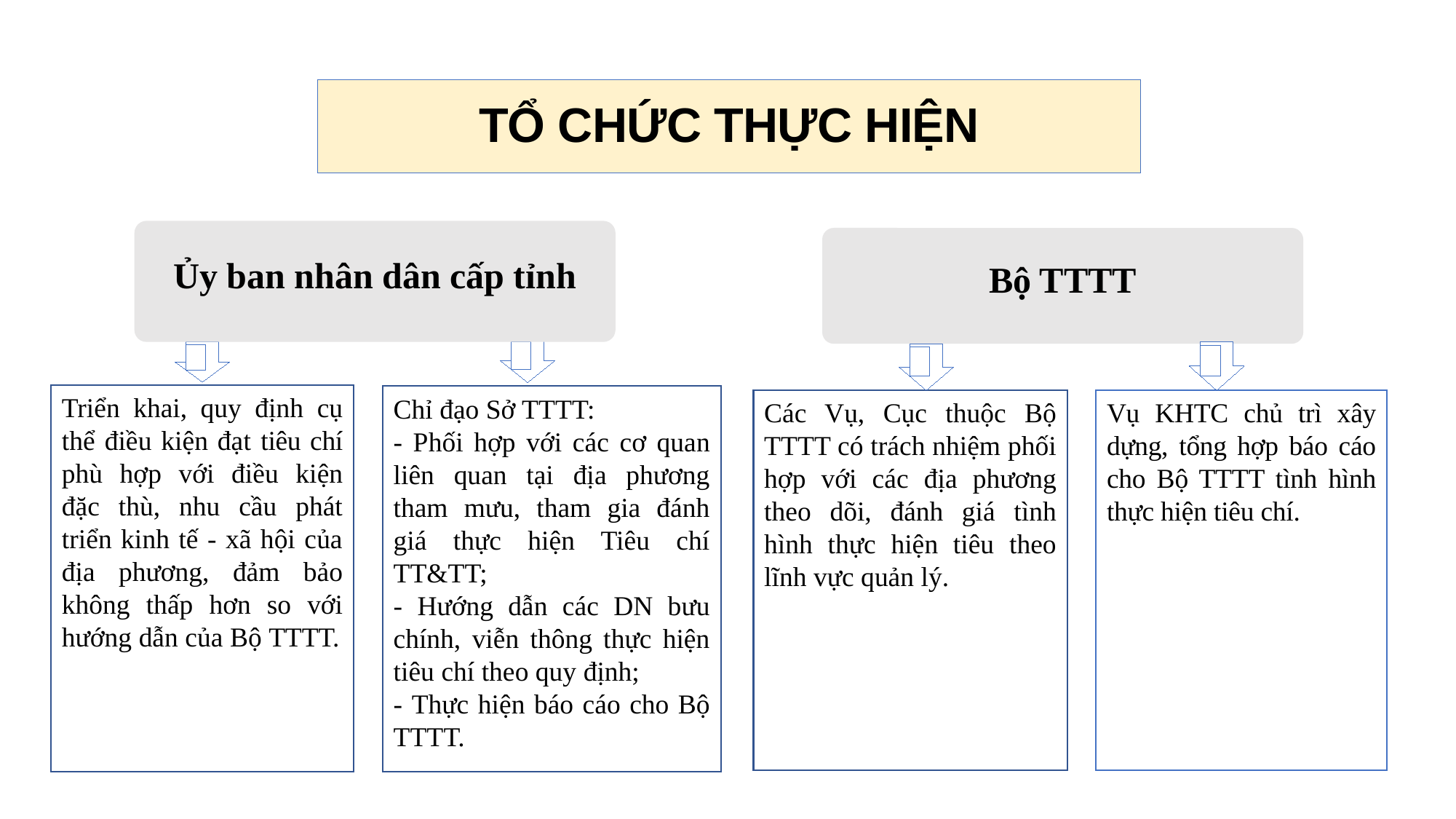

# TỔ CHỨC THỰC HIỆN

Ủy ban nhân dân cấp tỉnh

Bộ TTTT

Triển khai, quy định cụ thể điều kiện đạt tiêu chí phù hợp với điều kiện đặc thù, nhu cầu phát triển kinh tế - xã hội của địa phương, đảm bảo không thấp hơn so với hướng dẫn của Bộ TTTT.
Chỉ đạo Sở TTTT:
- Phối hợp với các cơ quan liên quan tại địa phương tham mưu, tham gia đánh giá thực hiện Tiêu chí TT&TT;
- Hướng dẫn các DN bưu chính, viễn thông thực hiện tiêu chí theo quy định;
- Thực hiện báo cáo cho Bộ TTTT.

Các Vụ, Cục thuộc Bộ TTTT có trách nhiệm phối hợp với các địa phương theo dõi, đánh giá tình hình thực hiện tiêu theo lĩnh vực quản lý.
Vụ KHTC chủ trì xây dựng, tổng hợp báo cáo cho Bộ TTTT tình hình thực hiện tiêu chí.